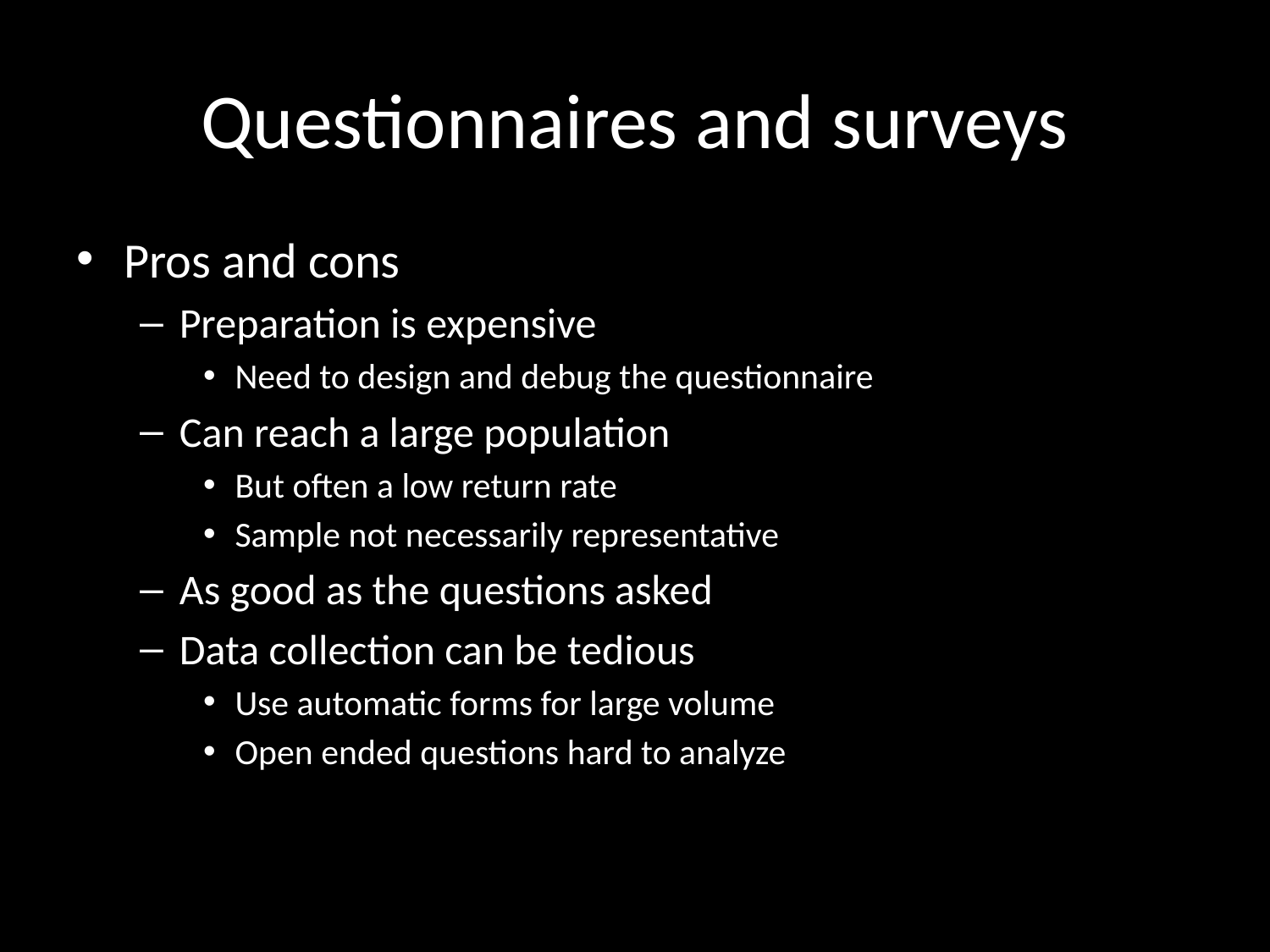

# Questionnaires and surveys
Pros and cons
Preparation is expensive
Need to design and debug the questionnaire
Can reach a large population
But often a low return rate
Sample not necessarily representative
As good as the questions asked
Data collection can be tedious
Use automatic forms for large volume
Open ended questions hard to analyze